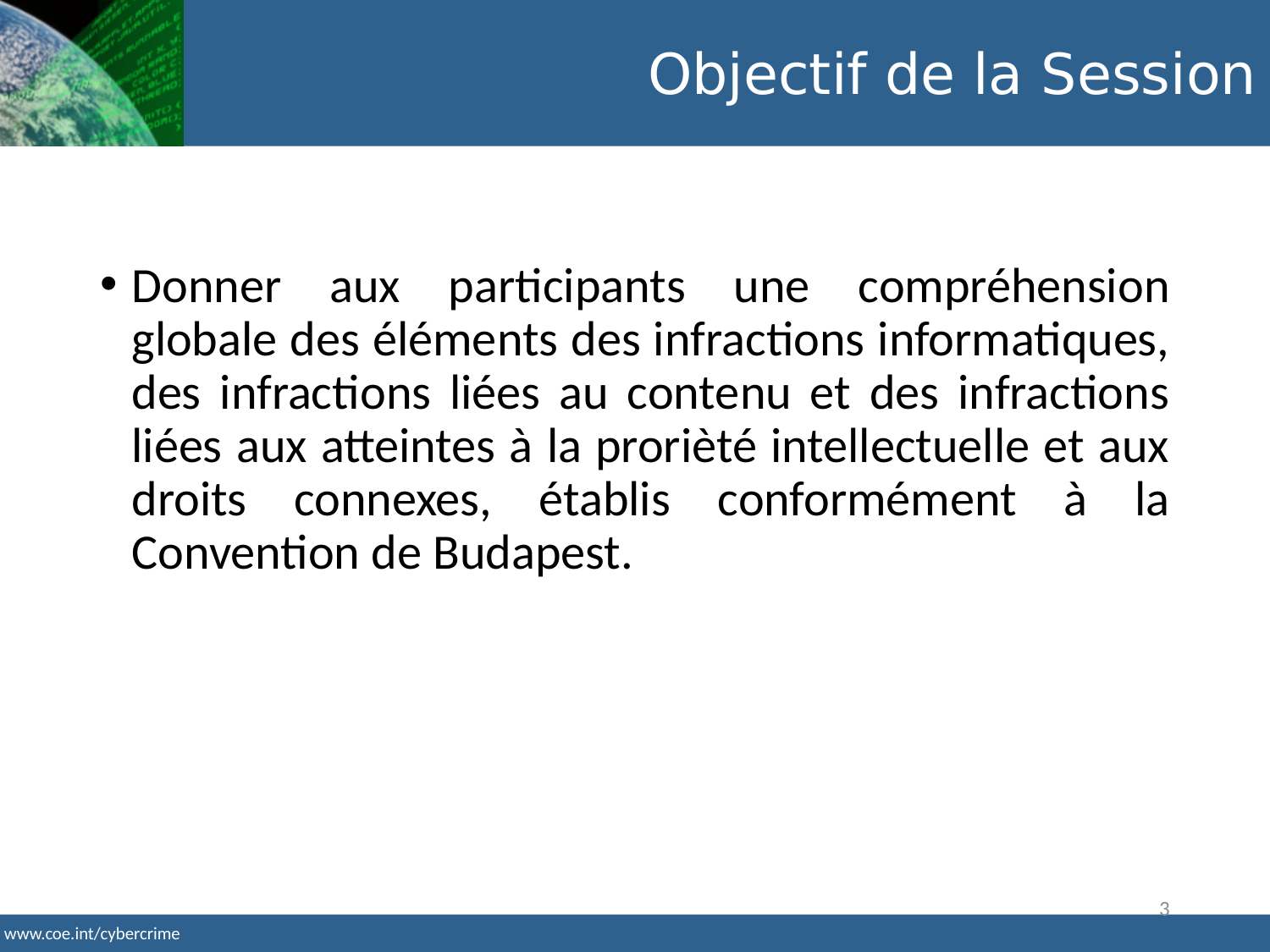

Objectif de la Session

Donner aux participants une compréhension globale des éléments des infractions informatiques, des infractions liées au contenu et des infractions liées aux atteintes à la prorièté intellectuelle et aux droits connexes, établis conformément à la Convention de Budapest.
3